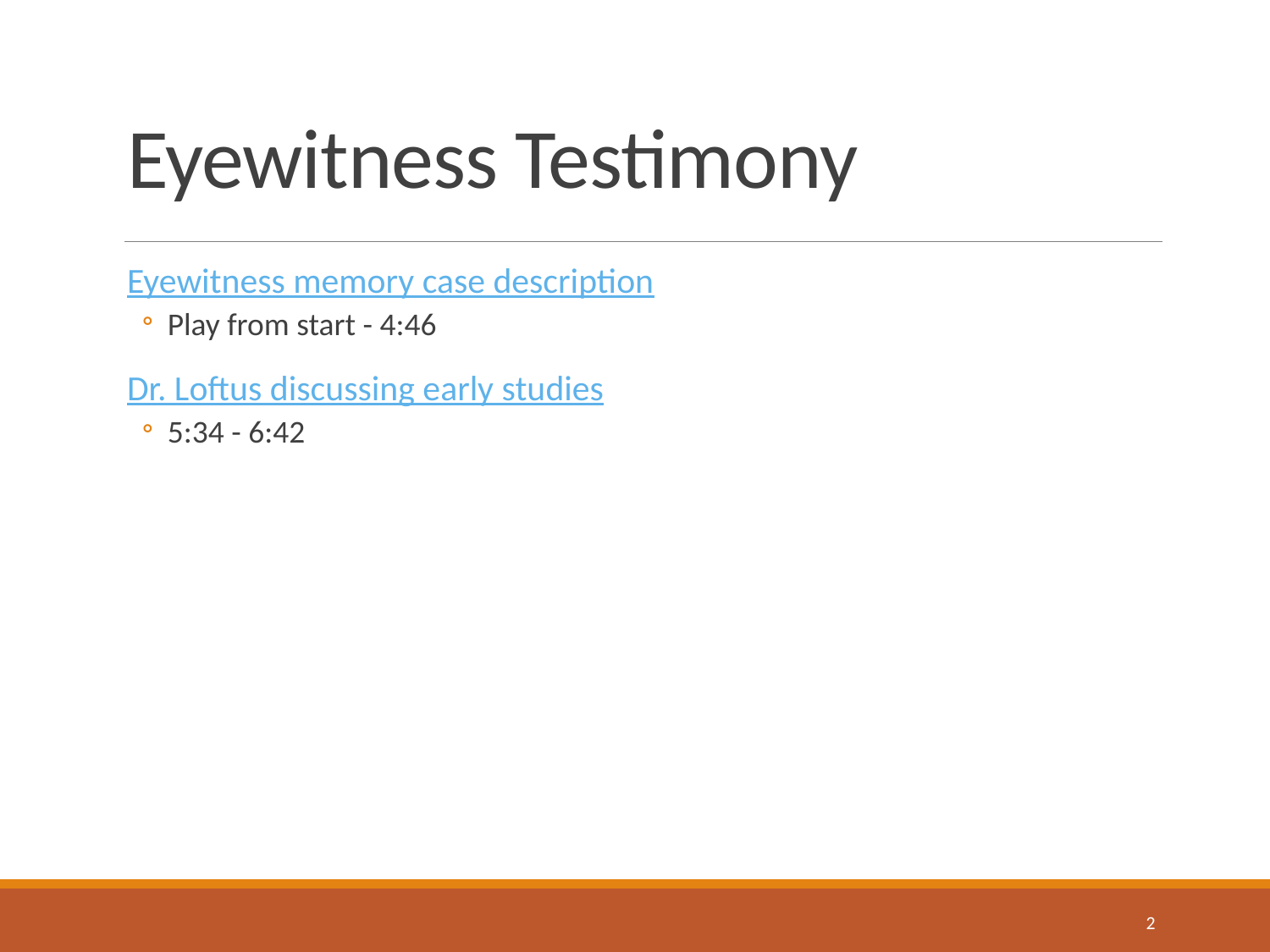

# Eyewitness Testimony
Eyewitness memory case description
Play from start - 4:46
Dr. Loftus discussing early studies
5:34 - 6:42
2